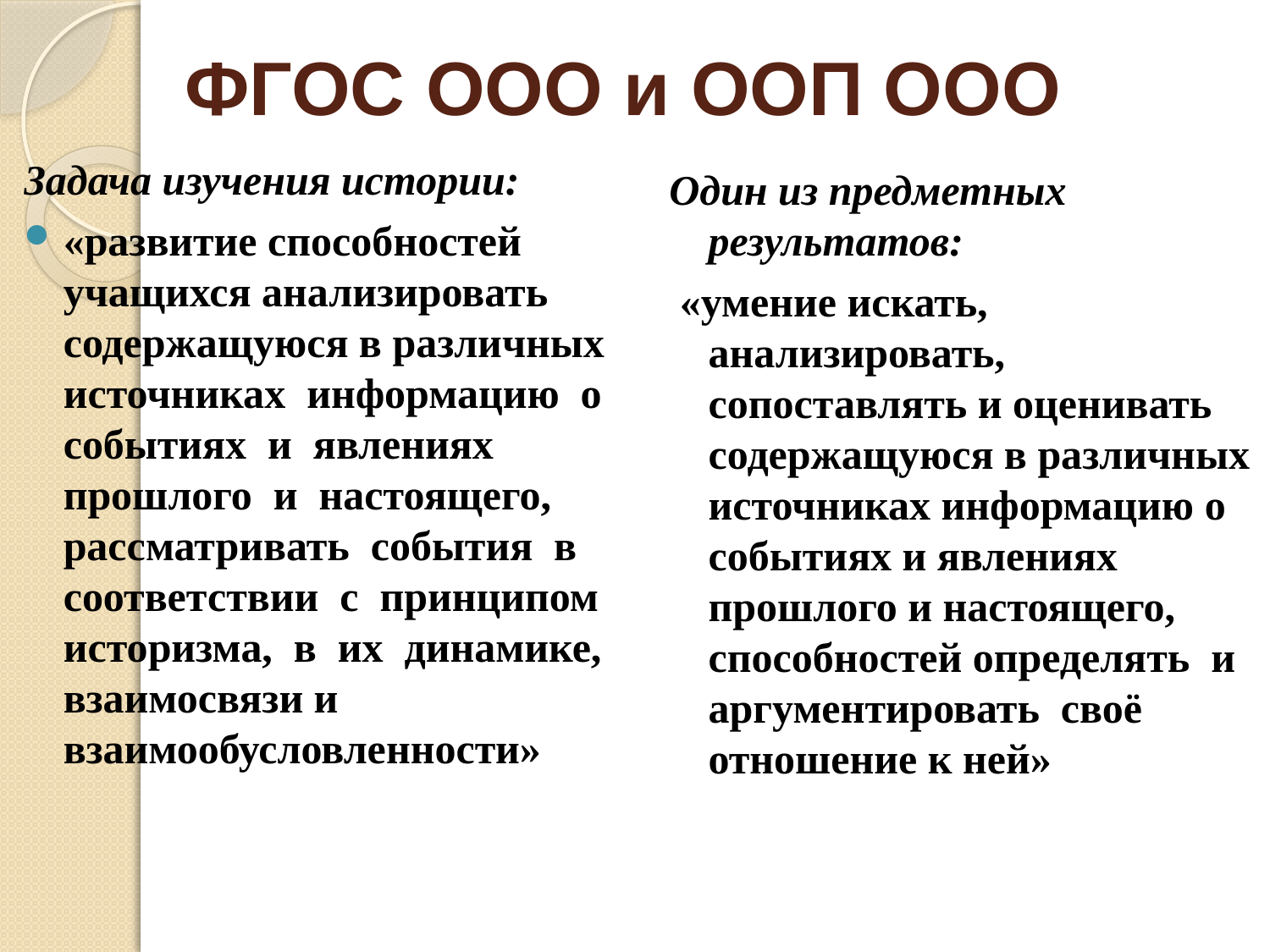

# ФГОС ООО и ООП ООО
Задача изучения истории:
«развитие способностей учащихся анализировать содержащуюся в различных источниках  информацию  о  событиях  и  явлениях  прошлого  и  настоящего, рассматривать  события  в  соответствии  с  принципом  историзма,  в  их  динамике, взаимосвязи и взаимообусловленности»
Один из предметных результатов:
 «умение искать, анализировать, сопоставлять и оценивать содержащуюся в различных источниках информацию о событиях и явлениях прошлого и настоящего, способностей определять  и аргументировать  своё  отношение к ней»